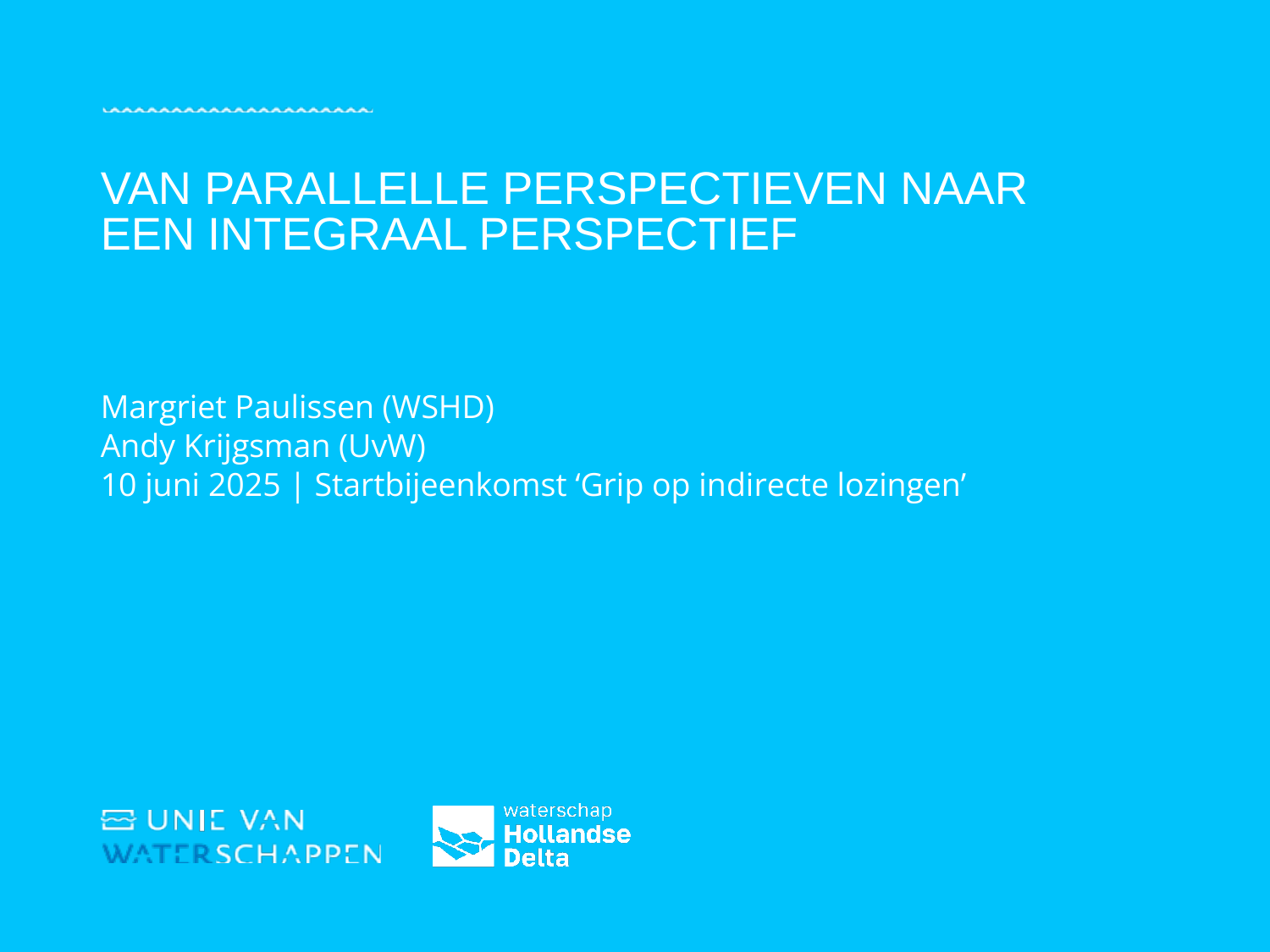

# Van parallelle perspectieven naar een integraal perspectief
Margriet Paulissen (WSHD)
Andy Krijgsman (UvW)
10 juni 2025 | Startbijeenkomst ‘Grip op indirecte lozingen’